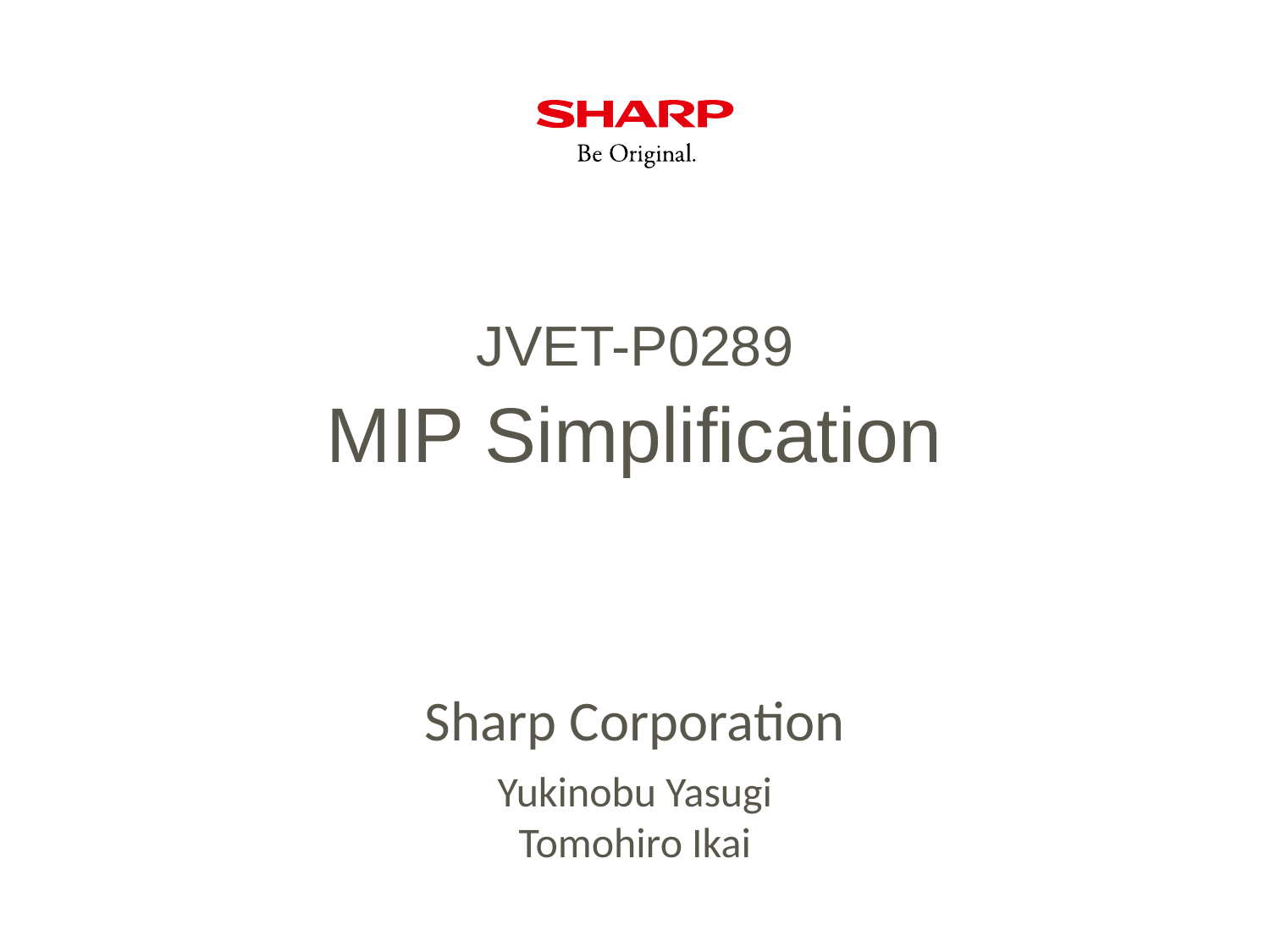

JVET-P0289
# MIP Simplification
Sharp Corporation
Yukinobu Yasugi
Tomohiro Ikai